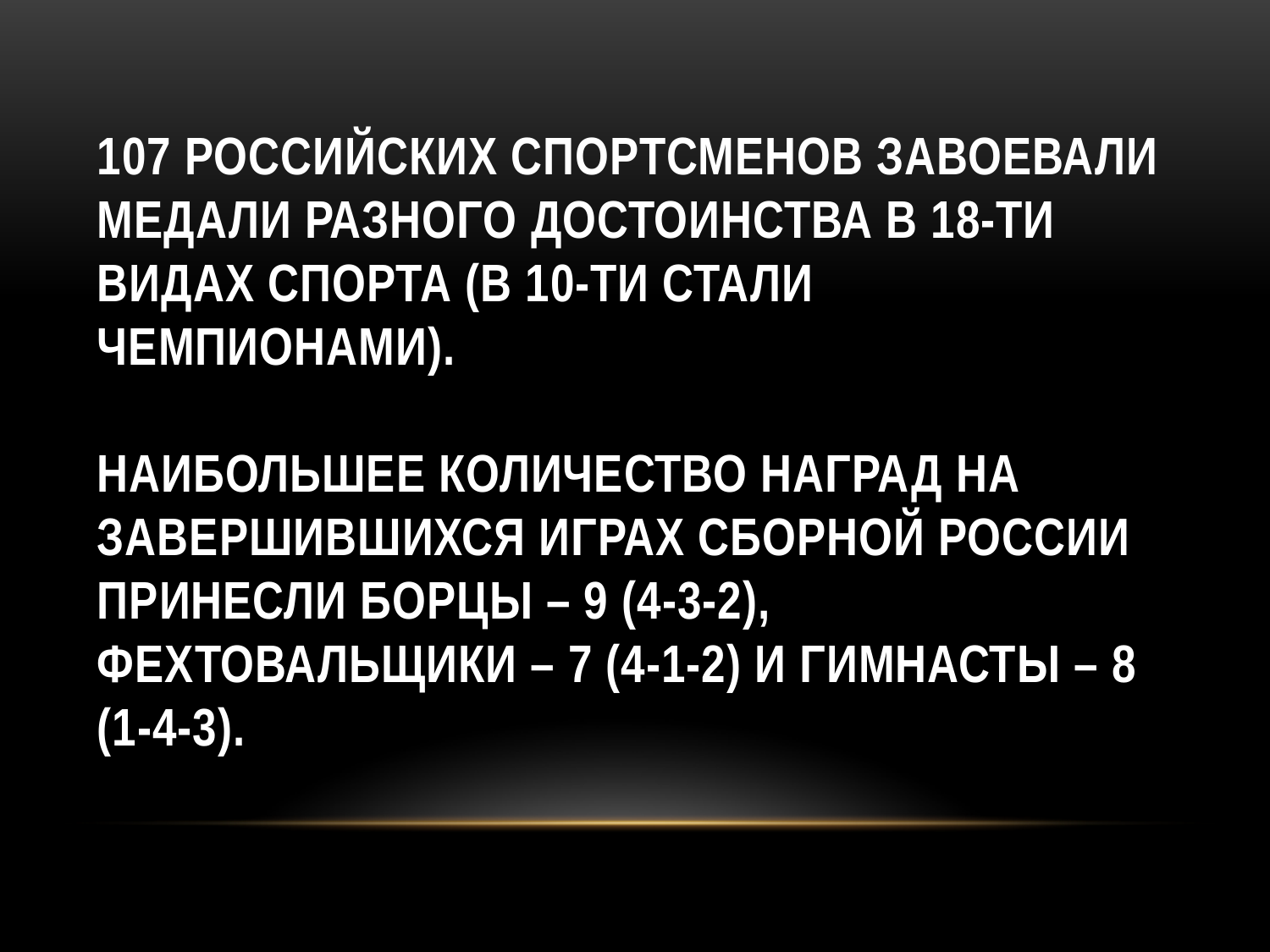

# 107 российских спортсменов завоевали медали разного достоинства в 18-ти видах спорта (в 10-ти стали чемпионами). Наибольшее количество наград на завершившихся Играх сборной России принесли борцы – 9 (4-3-2), фехтовальщики – 7 (4-1-2) и гимнасты – 8 (1-4-3).